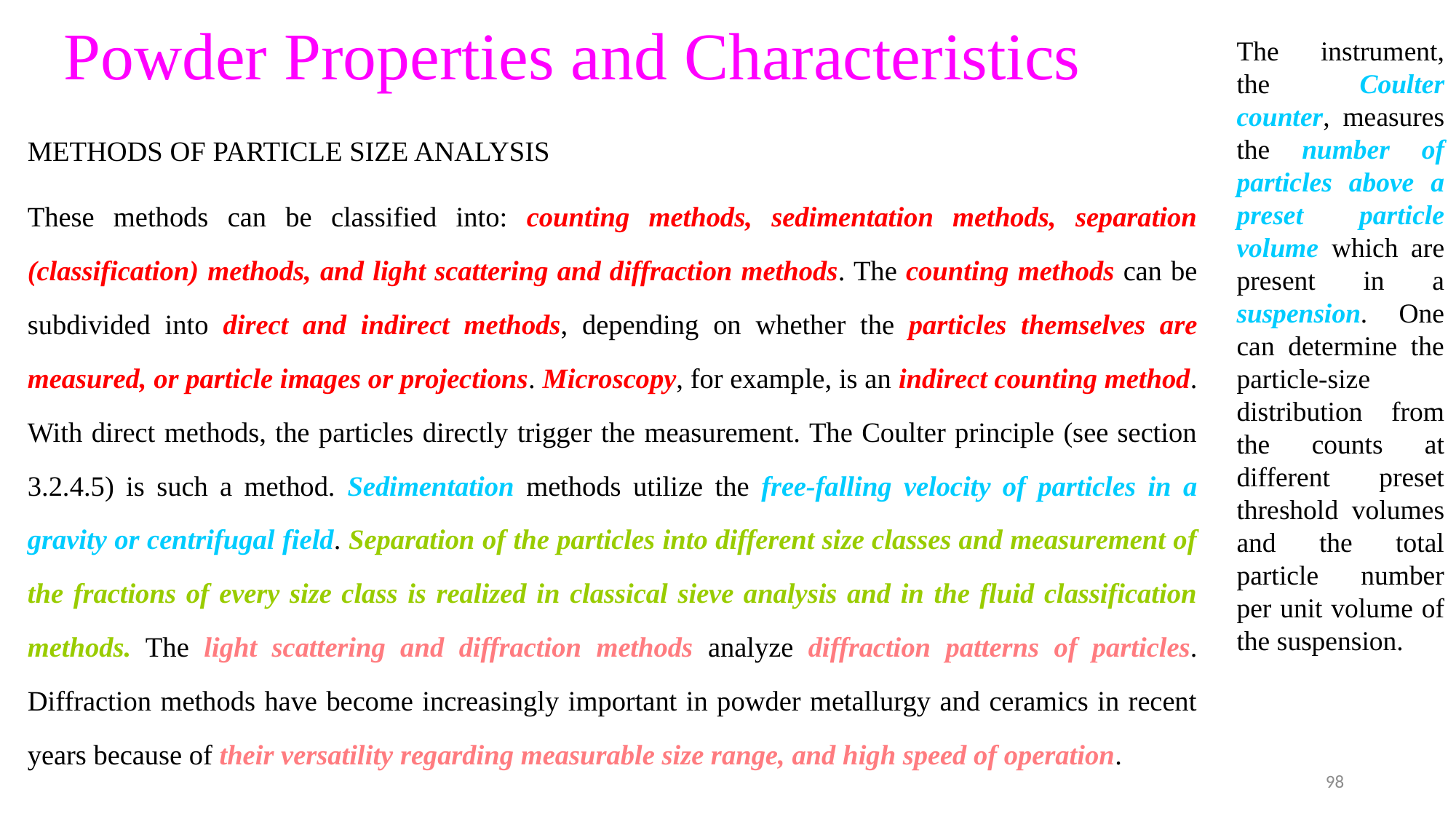

# Powder Properties and Characteristics
The instrument, the Coulter counter, measures the number of particles above a preset particle volume which are present in a suspension. One can determine the particle-size distribution from the counts at different preset threshold volumes and the total particle number per unit volume of the suspension.
METHODS OF PARTICLE SIZE ANALYSIS
These methods can be classified into: counting methods, sedimentation methods, separation (classification) methods, and light scattering and diffraction methods. The counting methods can be subdivided into direct and indirect methods, depending on whether the particles themselves are measured, or particle images or projections. Microscopy, for example, is an indirect counting method. With direct methods, the particles directly trigger the measurement. The Coulter principle (see section 3.2.4.5) is such a method. Sedimentation methods utilize the free-falling velocity of particles in a gravity or centrifugal field. Separation of the particles into different size classes and measurement of the fractions of every size class is realized in classical sieve analysis and in the fluid classification methods. The light scattering and diffraction methods analyze diffraction patterns of particles. Diffraction methods have become increasingly important in powder metallurgy and ceramics in recent years because of their versatility regarding measurable size range, and high speed of operation.
98